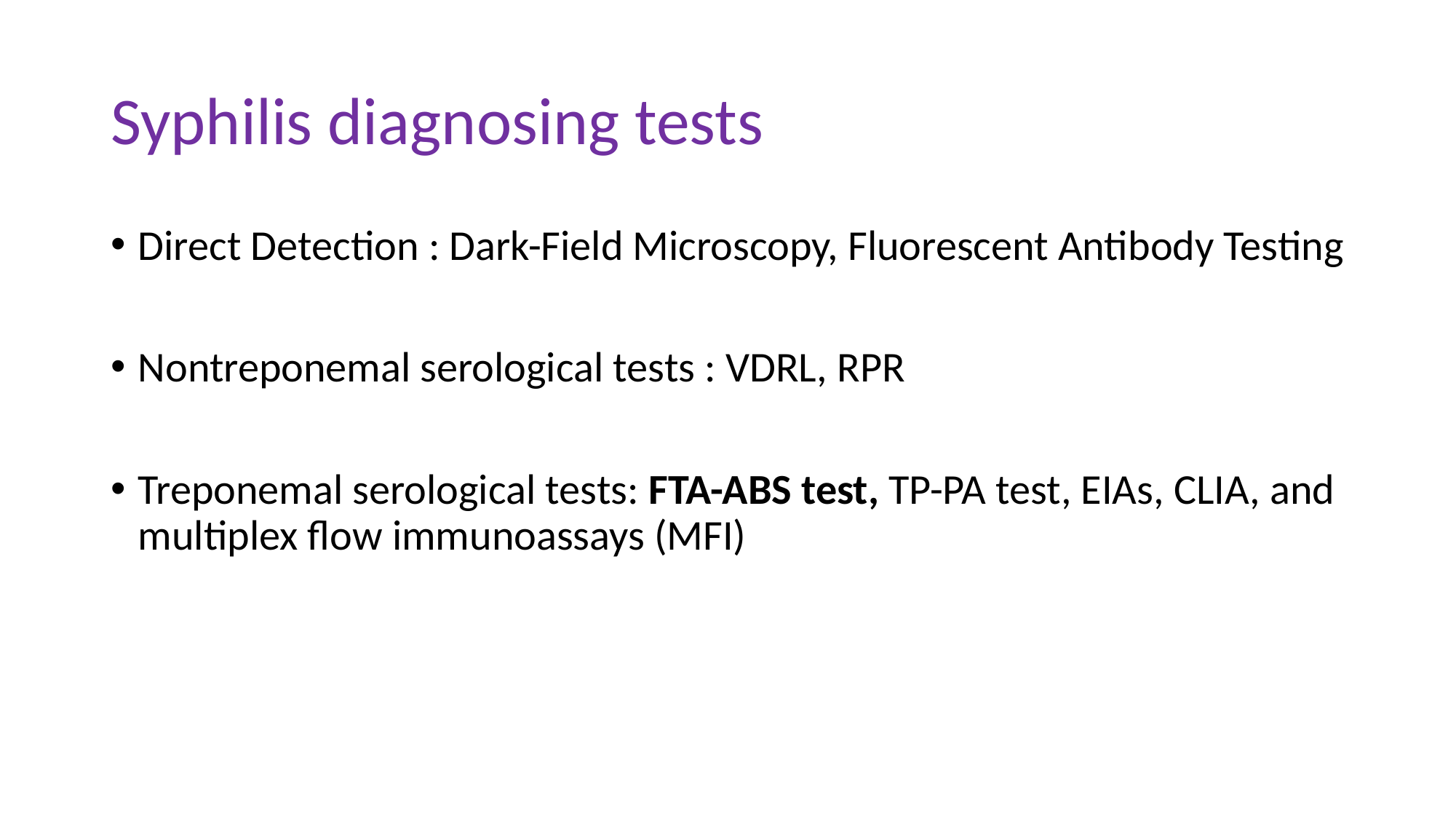

# Syphilis diagnosing tests
Direct Detection : Dark-Field Microscopy, Fluorescent Antibody Testing

Nontreponemal serological tests : VDRL, RPR

Treponemal serological tests: FTA-ABS test, TP-PA test, EIAs, CLIA, and multiplex flow immunoassays (MFI)